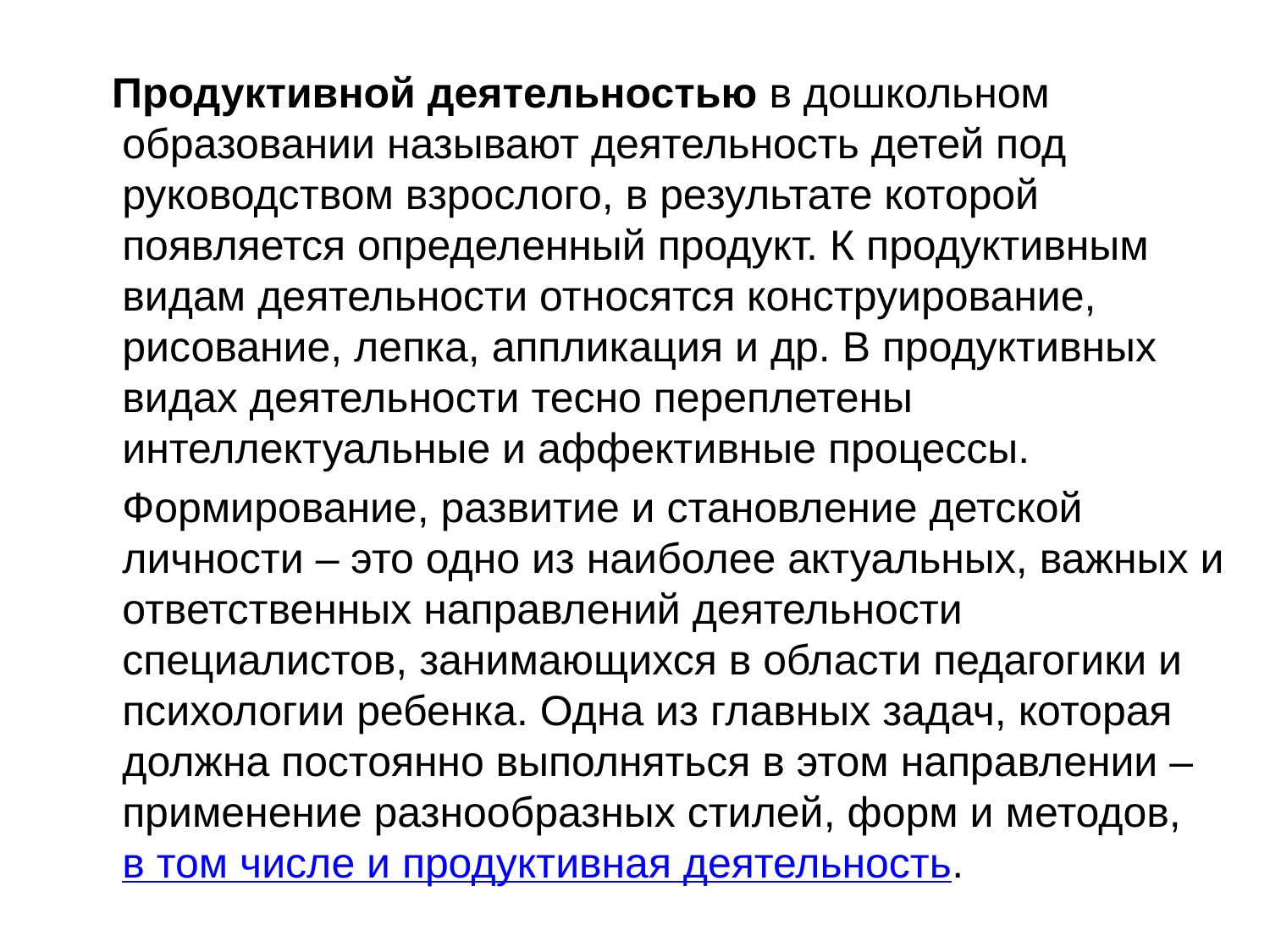

#
   Продуктивной деятельностью в дошкольном образовании называют деятельность детей под руководством взрослого, в результате которой появляется определенный продукт. К продуктивным видам деятельности относятся конструирование, рисование, лепка, аппликация и др. В продуктивных видах деятельности тесно переплетены интеллектуальные и аффективные процессы.
	Формирование, развитие и становление детской личности – это одно из наиболее актуальных, важных и ответственных направлений деятельности специалистов, занимающихся в области педагогики и психологии ребенка. Одна из главных задач, которая должна постоянно выполняться в этом направлении – применение разнообразных стилей, форм и методов, в том числе и продуктивная деятельность.